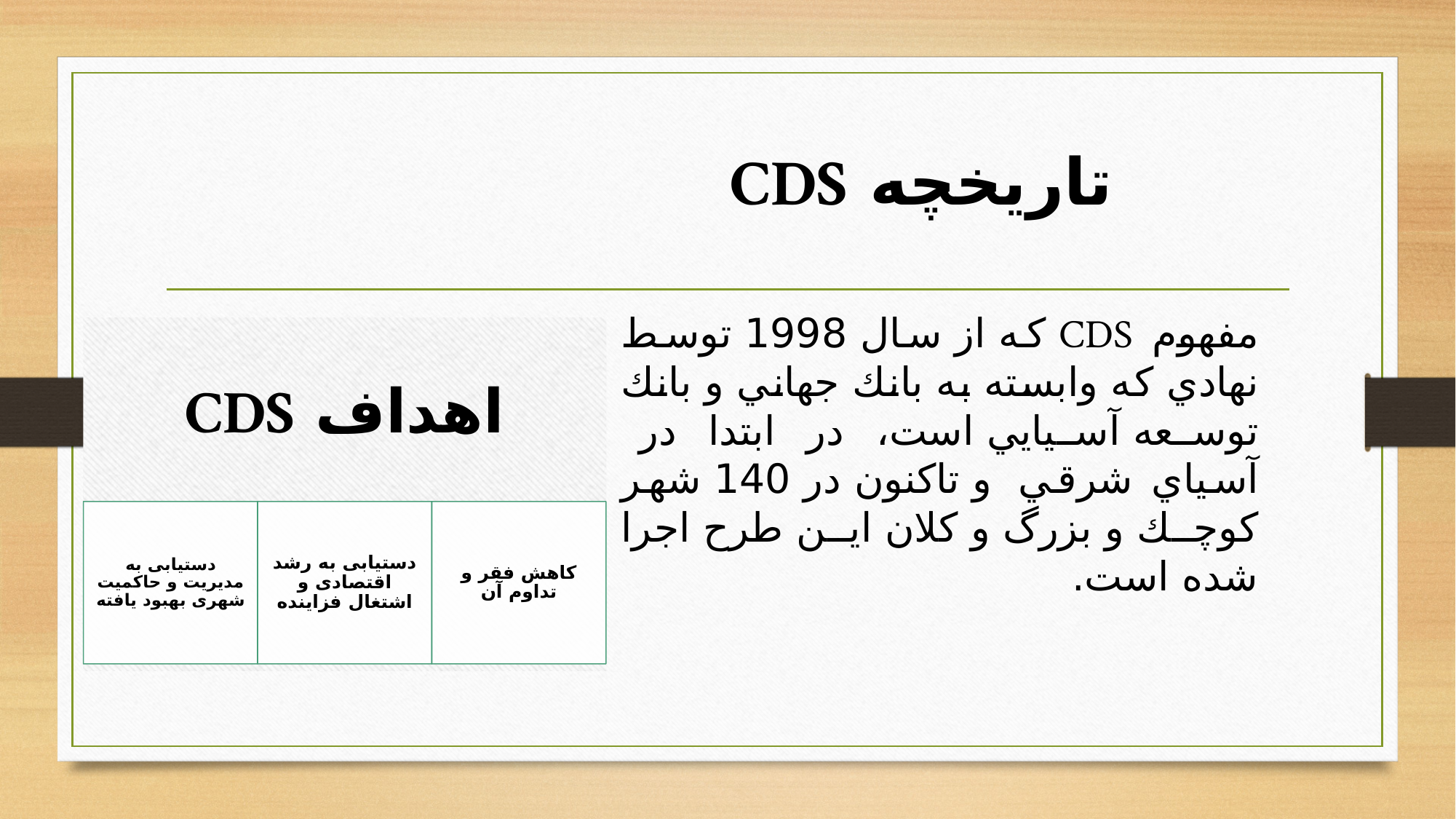

تاريخچه CDS
مفهوم CDS كه از سال 1998 توسط نهادي كه وابسته به بانك جهاني و بانك توسعه آسيايي است، در ابتدا در آسياي شرقي  و تاكنون در 140 شهر كوچك و بزرگ و كلان اين طرح اجرا شده است.

اهداف CDS
دستیابی به مدیریت و حاکمیت شهری بهبود یافته
دستیابی به رشد اقتصادی و اشتغال فزاینده
کاهش فقر و تداوم آن